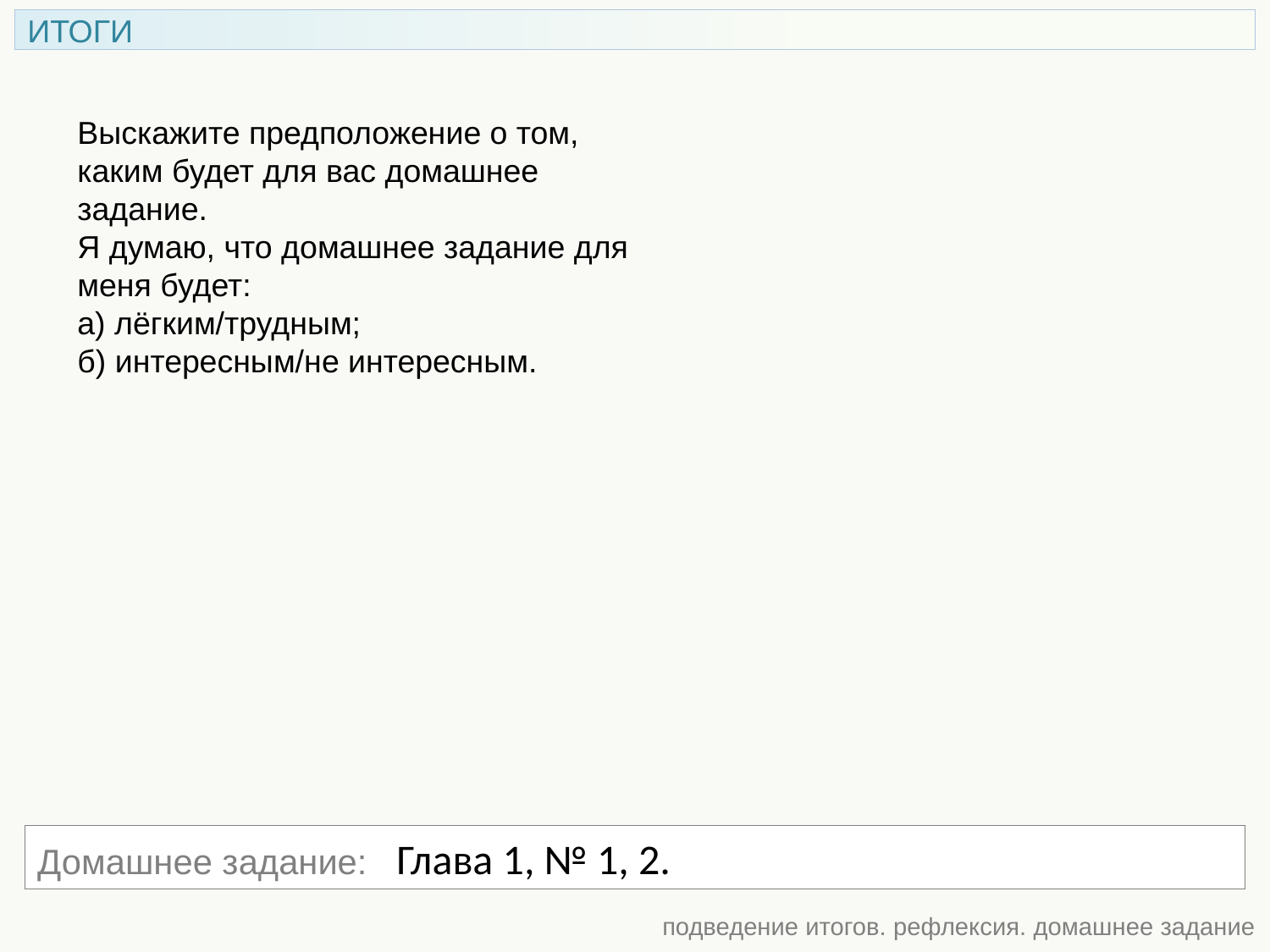

ИТОГИ
Выскажите предположение о том, каким будет для вас домашнее задание.
Я думаю, что домашнее задание для меня будет:
а) лёгким/трудным;
б) интересным/не интересным.
Домашнее задание:   Глава 1, № 1, 2.
подведение итогов. рефлексия. домашнее задание